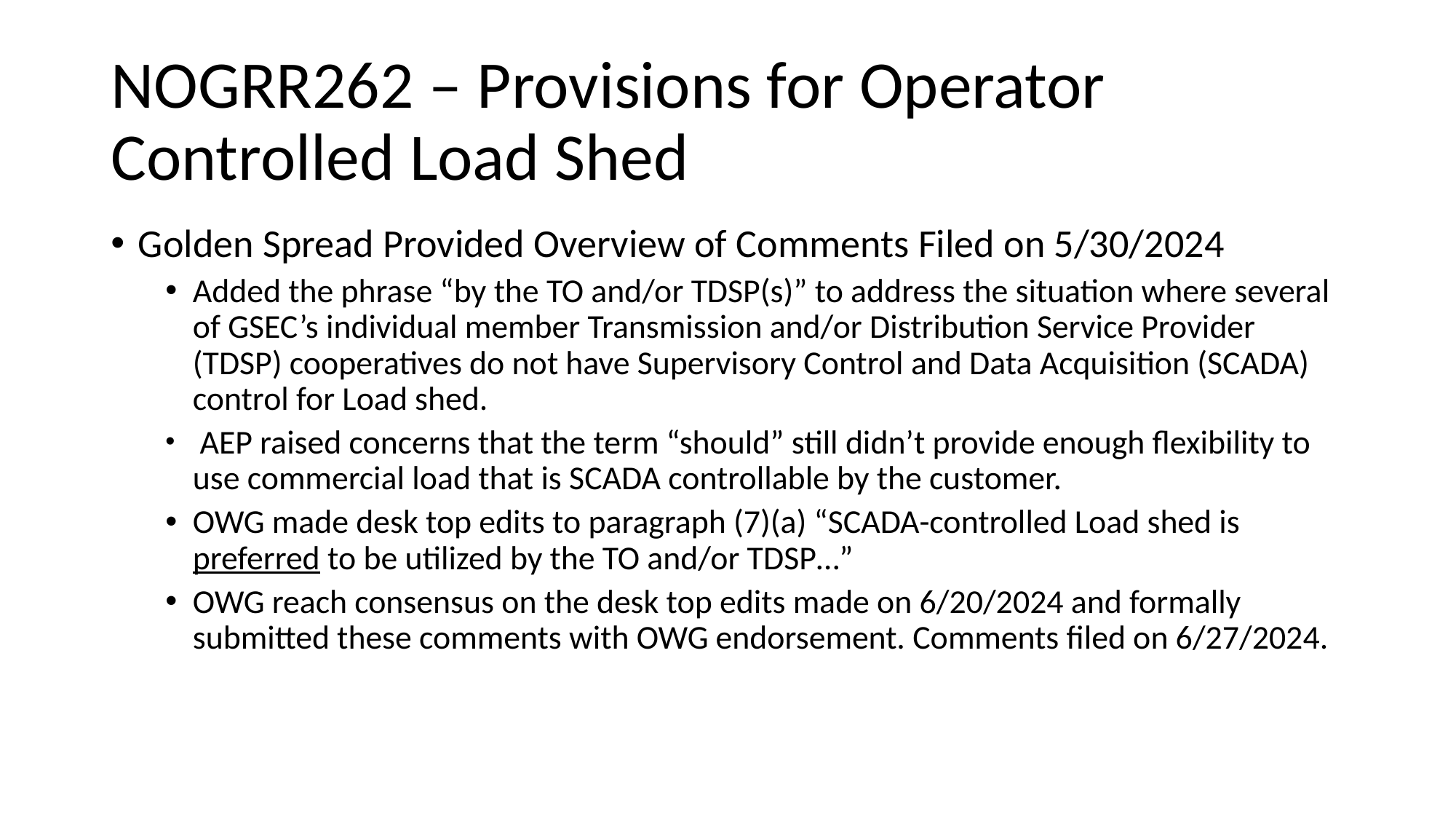

# NOGRR262 – Provisions for Operator Controlled Load Shed
Golden Spread Provided Overview of Comments Filed on 5/30/2024
Added the phrase “by the TO and/or TDSP(s)” to address the situation where several of GSEC’s individual member Transmission and/or Distribution Service Provider (TDSP) cooperatives do not have Supervisory Control and Data Acquisition (SCADA) control for Load shed.
 AEP raised concerns that the term “should” still didn’t provide enough flexibility to use commercial load that is SCADA controllable by the customer.
OWG made desk top edits to paragraph (7)(a) “SCADA-controlled Load shed is preferred to be utilized by the TO and/or TDSP…”
OWG reach consensus on the desk top edits made on 6/20/2024 and formally submitted these comments with OWG endorsement. Comments filed on 6/27/2024.